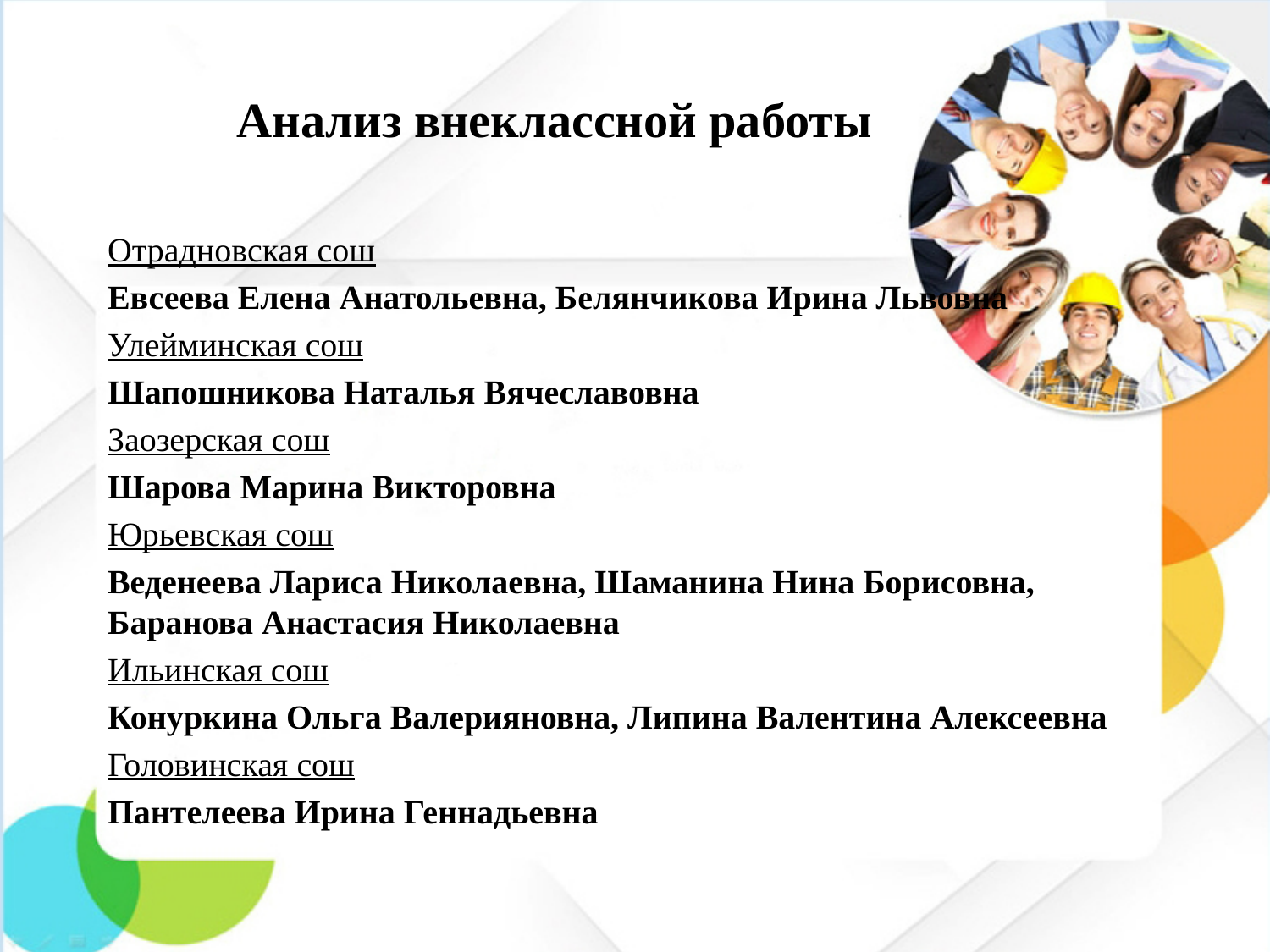

# Анализ внеклассной работы
Отрадновская сош
Евсеева Елена Анатольевна, Белянчикова Ирина Львовна
Улейминская сош
Шапошникова Наталья Вячеславовна
Заозерская сош
Шарова Марина Викторовна
Юрьевская сош
Веденеева Лариса Николаевна, Шаманина Нина Борисовна, Баранова Анастасия Николаевна
Ильинская сош
Конуркина Ольга Валерияновна, Липина Валентина Алексеевна
Головинская сош
Пантелеева Ирина Геннадьевна